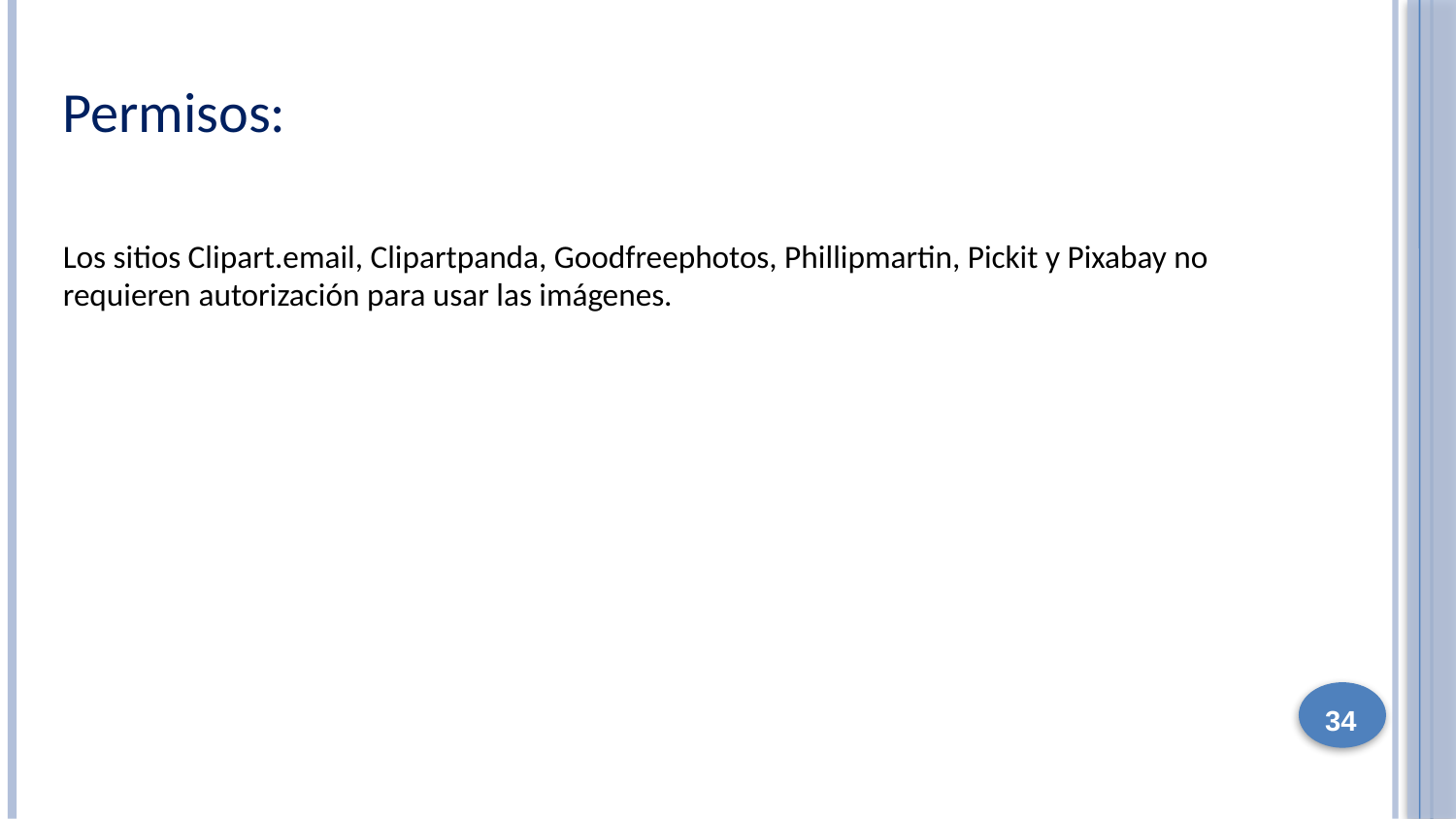

Permisos:

Los sitios Clipart.email, Clipartpanda, Goodfreephotos, Phillipmartin, Pickit y Pixabay no requieren autorización para usar las imágenes.
34